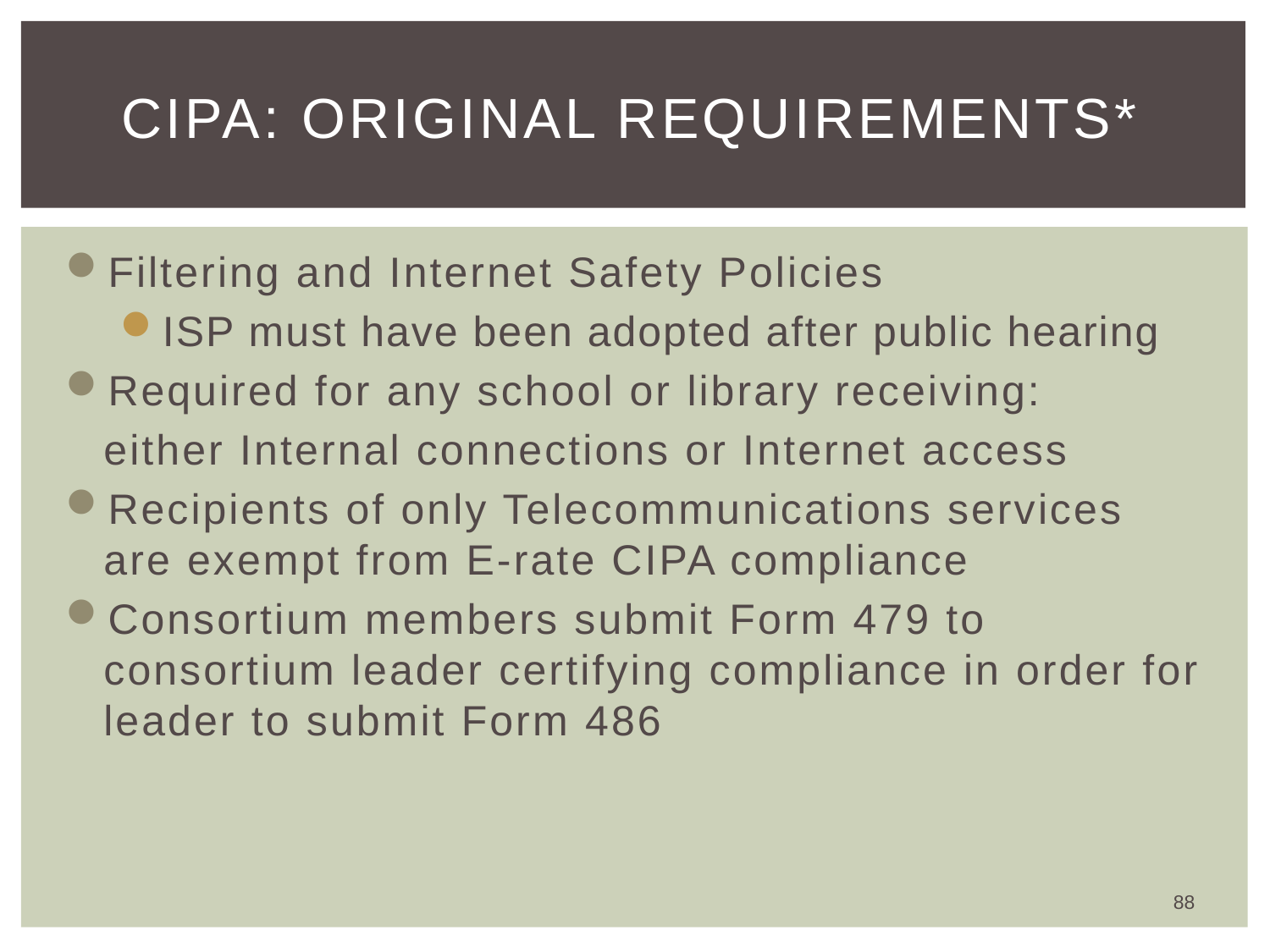

# CIPA: Original Requirements*
Filtering and Internet Safety Policies
ISP must have been adopted after public hearing
Required for any school or library receiving:
	either Internal connections or Internet access
Recipients of only Telecommunications services are exempt from E-rate CIPA compliance
Consortium members submit Form 479 to consortium leader certifying compliance in order for leader to submit Form 486
88